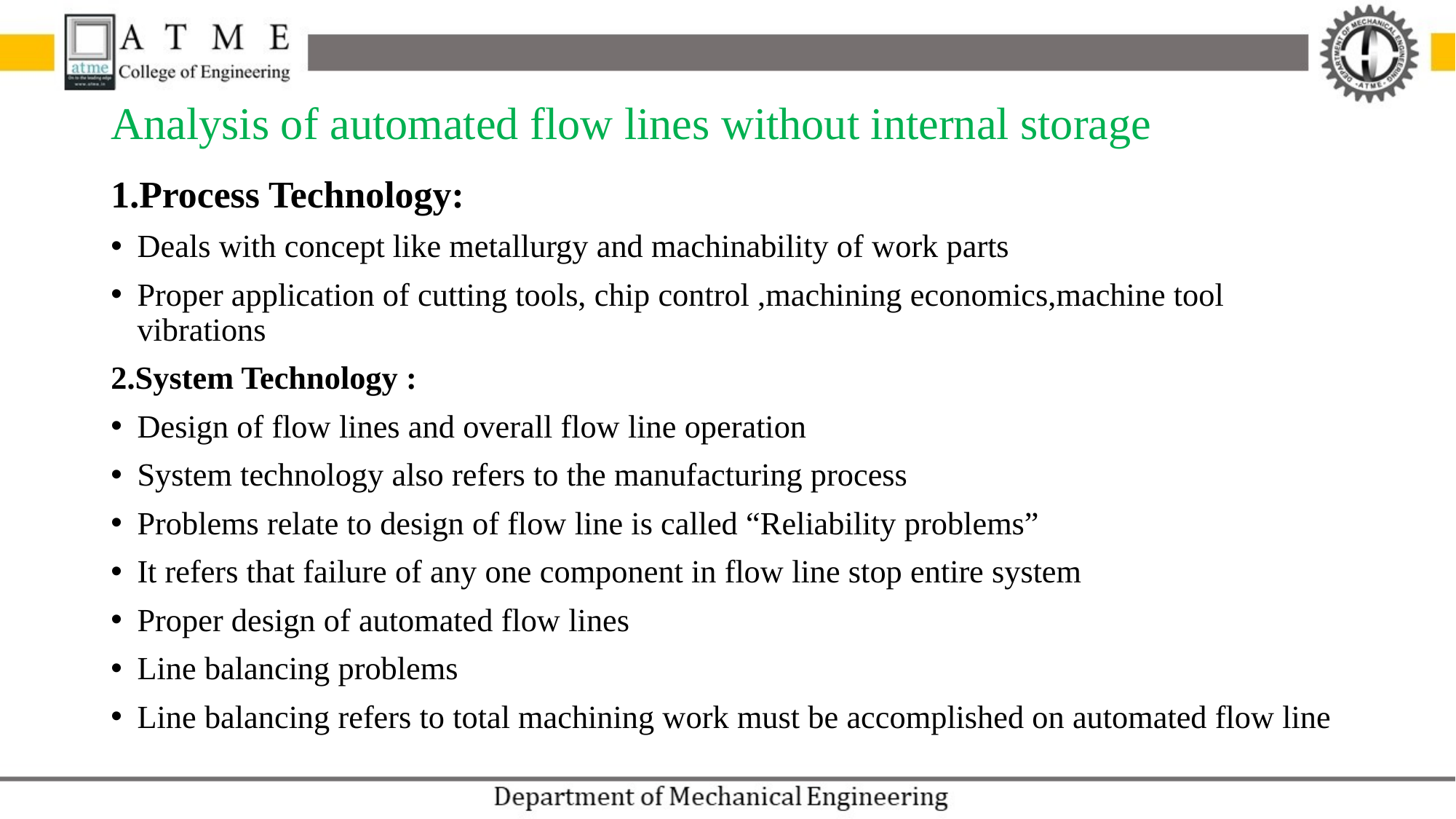

# Analysis of automated flow lines without internal storage
1.Process Technology:
Deals with concept like metallurgy and machinability of work parts
Proper application of cutting tools, chip control ,machining economics,machine tool vibrations
2.System Technology :
Design of flow lines and overall flow line operation
System technology also refers to the manufacturing process
Problems relate to design of flow line is called “Reliability problems”
It refers that failure of any one component in flow line stop entire system
Proper design of automated flow lines
Line balancing problems
Line balancing refers to total machining work must be accomplished on automated flow line